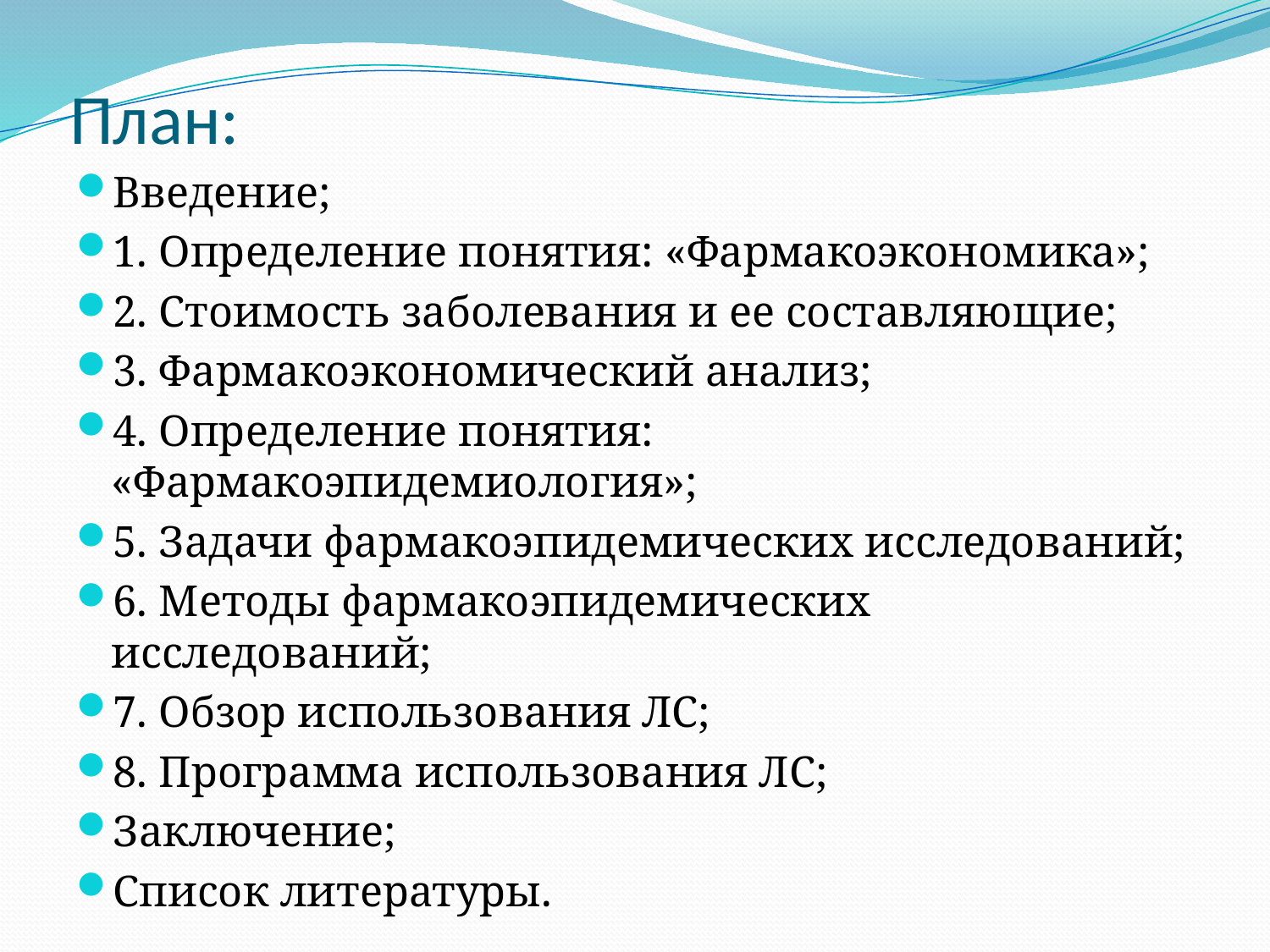

# План:
Введение;
1. Определение понятия: «Фармакоэкономика»;
2. Стоимость заболевания и ее составляющие;
3. Фармакоэкономический анализ;
4. Определение понятия: «Фармакоэпидемиология»;
5. Задачи фармакоэпидемических исследований;
6. Методы фармакоэпидемических исследований;
7. Обзор использования ЛС;
8. Программа использования ЛС;
Заключение;
Список литературы.